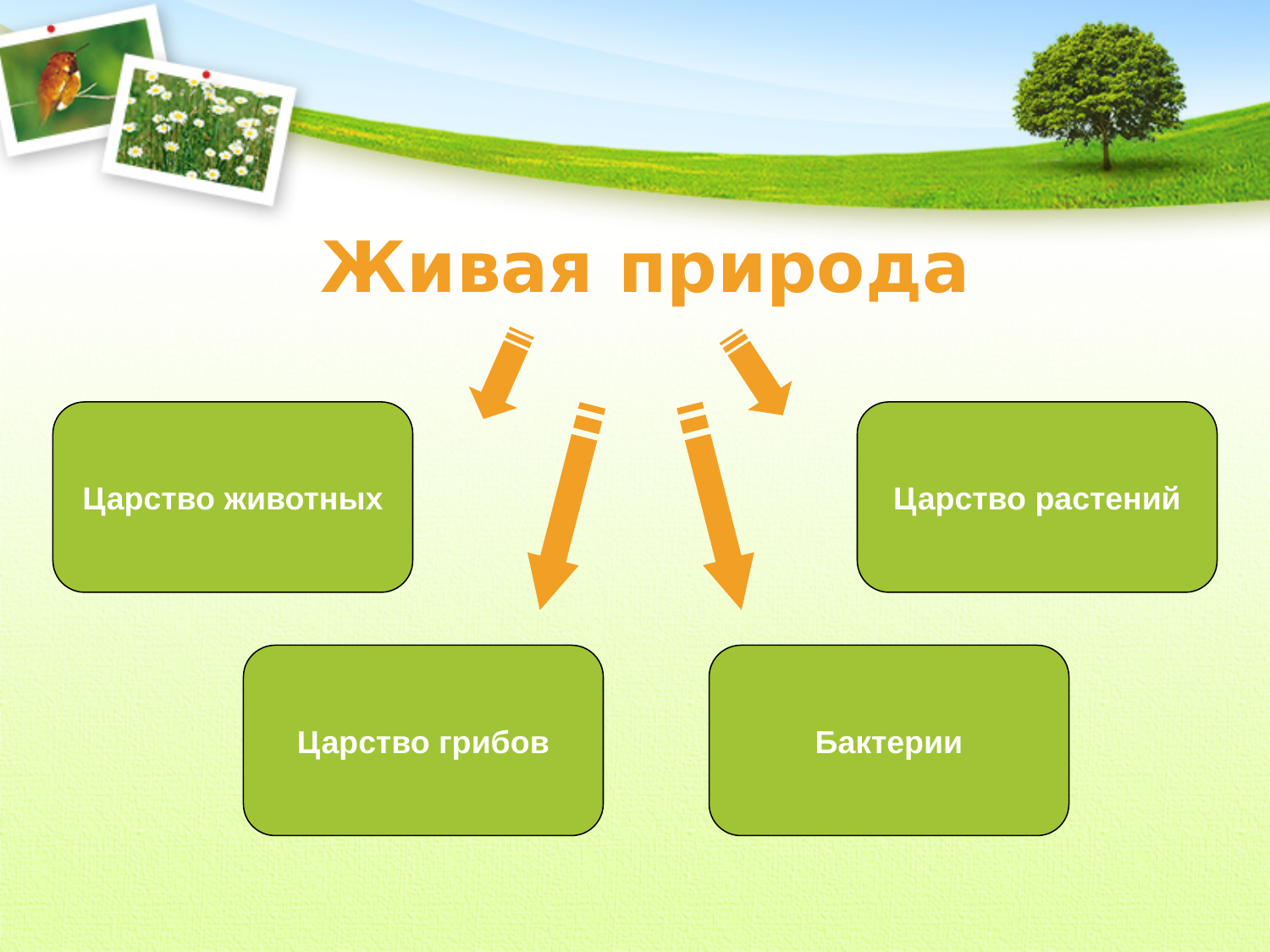

# Живая природа

Царство животных
Царство растений

Царство грибов
Бактерии